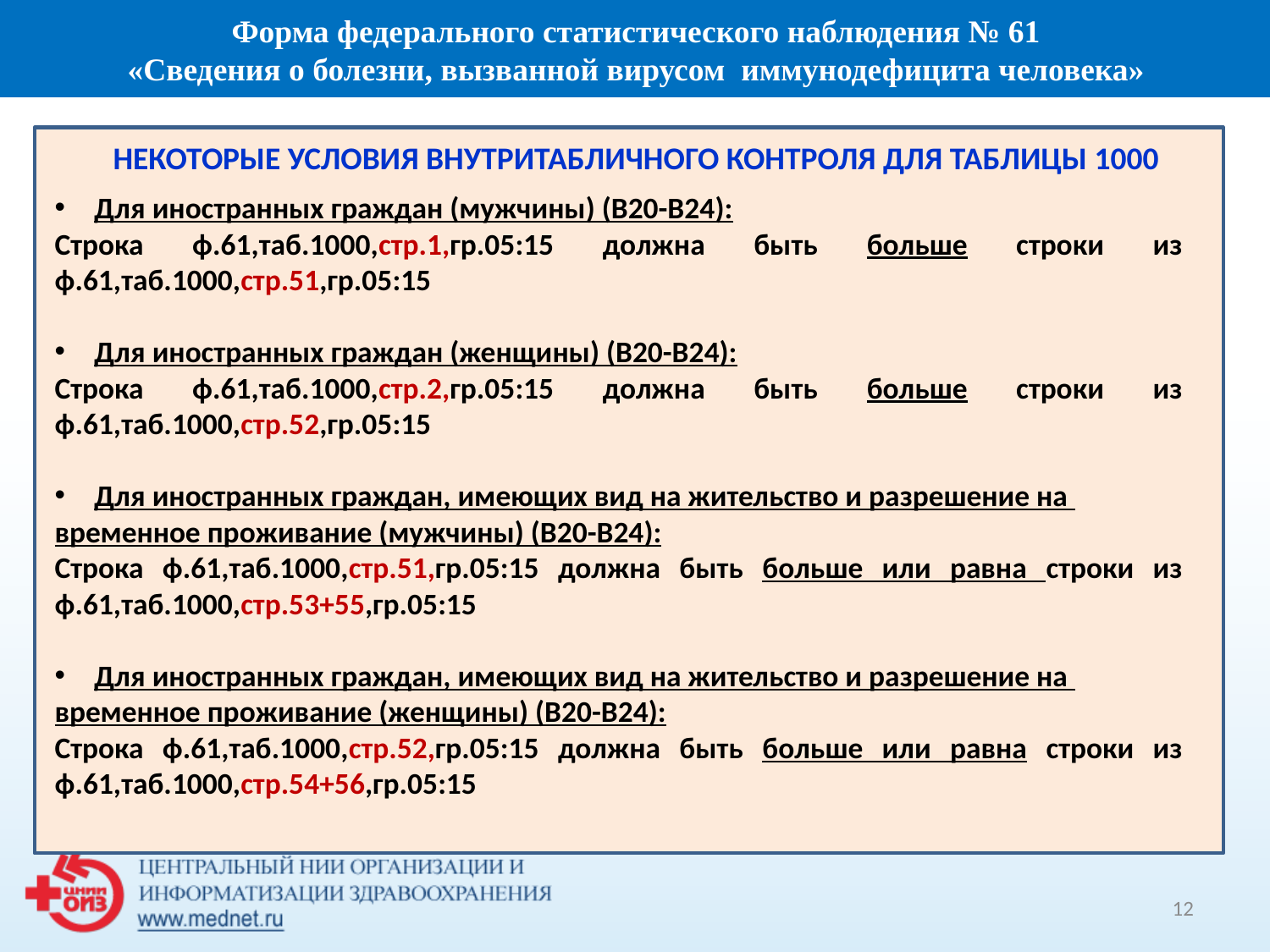

Форма федерального статистического наблюдения № 61
 «Сведения о болезни, вызванной вирусом  иммунодефицита человека»

НЕКОТОРЫЕ УСЛОВИЯ ВНУТРИТАБЛИЧНОГО КОНТРОЛЯ ДЛЯ ТАБЛИЦЫ 1000
Для иностранных граждан (мужчины) (В20-В24):
Строка ф.61,таб.1000,стр.1,гр.05:15 должна быть больше строки из ф.61,таб.1000,стр.51,гр.05:15

Для иностранных граждан (женщины) (В20-В24):
Строка ф.61,таб.1000,стр.2,гр.05:15 должна быть больше строки из ф.61,таб.1000,стр.52,гр.05:15

Для иностранных граждан, имеющих вид на жительство и разрешение на
временное проживание (мужчины) (В20-В24):
Строка ф.61,таб.1000,стр.51,гр.05:15 должна быть больше или равна строки из ф.61,таб.1000,стр.53+55,гр.05:15

Для иностранных граждан, имеющих вид на жительство и разрешение на
временное проживание (женщины) (В20-В24):
Строка ф.61,таб.1000,стр.52,гр.05:15 должна быть больше или равна строки из ф.61,таб.1000,стр.54+56,гр.05:15
12